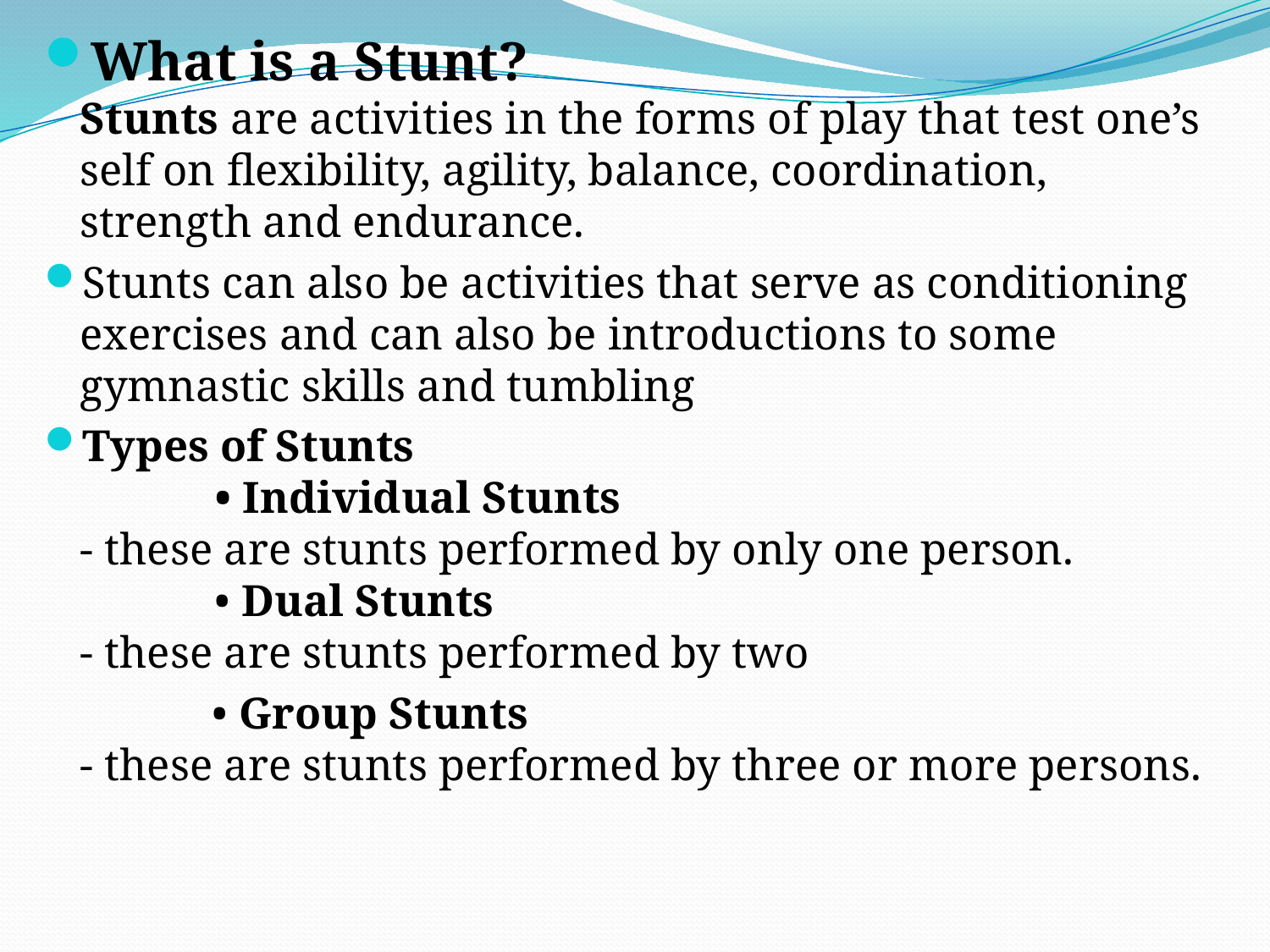

What is a Stunt?
Stunts are activities in the forms of play that test one’s self on flexibility, agility, balance, coordination, strength and endurance.
Stunts can also be activities that serve as conditioning exercises and can also be introductions to some gymnastic skills and tumbling
Types of Stunts
            • Individual Stunts
- these are stunts performed by only one person.
            • Dual Stunts
- these are stunts performed by two
               • Group Stunts
- these are stunts performed by three or more persons.